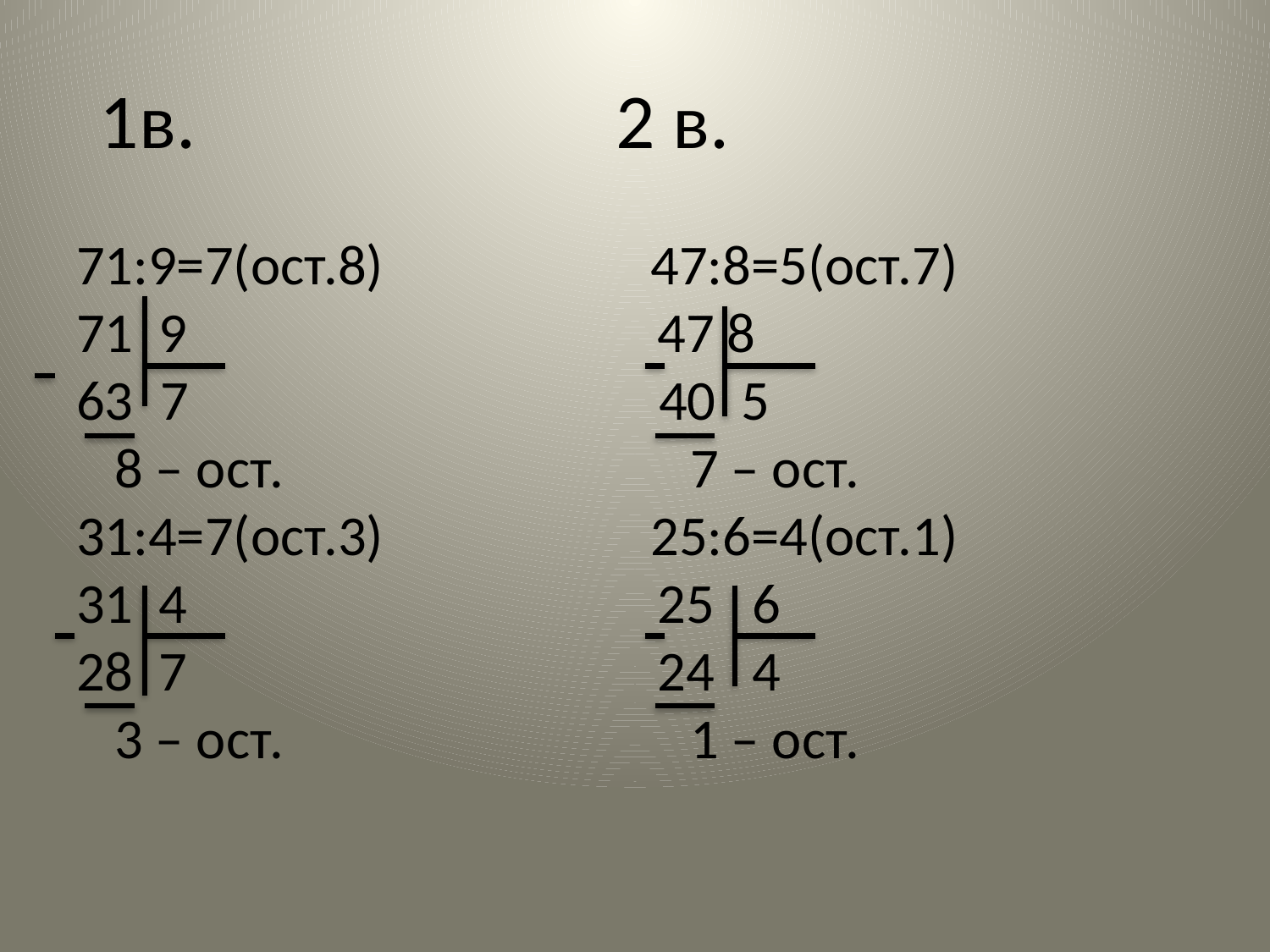

# 1в.                        2 в.
71:9=7(ост.8)                     47:8=5(ост.7)
71  9                                     47 8
 7                                     40  5
   8 – ост.                                7 – ост.
31:4=7(ост.3)                     25:6=4(ост.1)
31  4                                     25   6
28  7                                     24   4
   3 – ост.                                1 – ост.